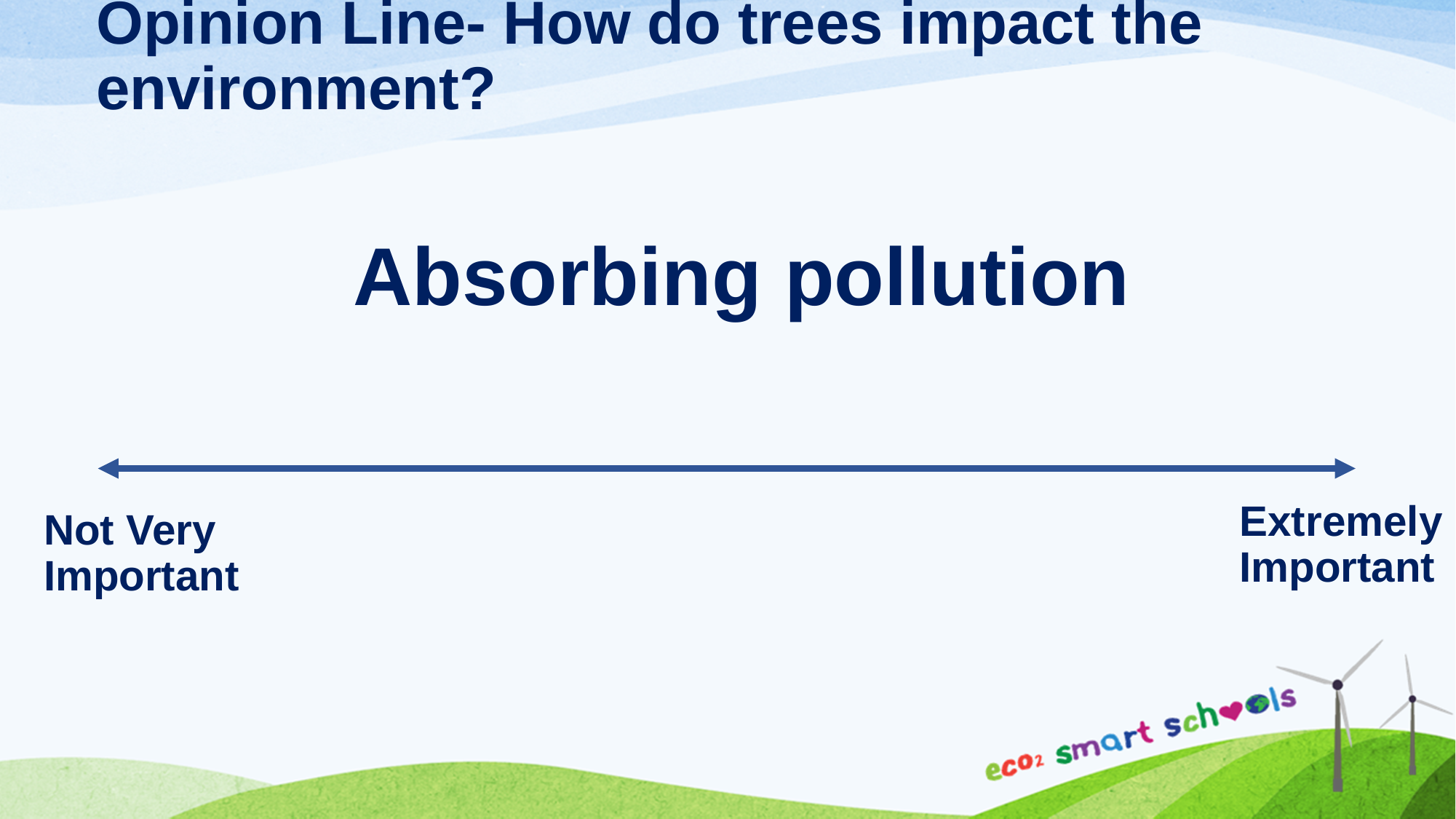

# Opinion Line- How do trees impact the environment?

Absorbing pollution

Extremely Important

Not Very Important